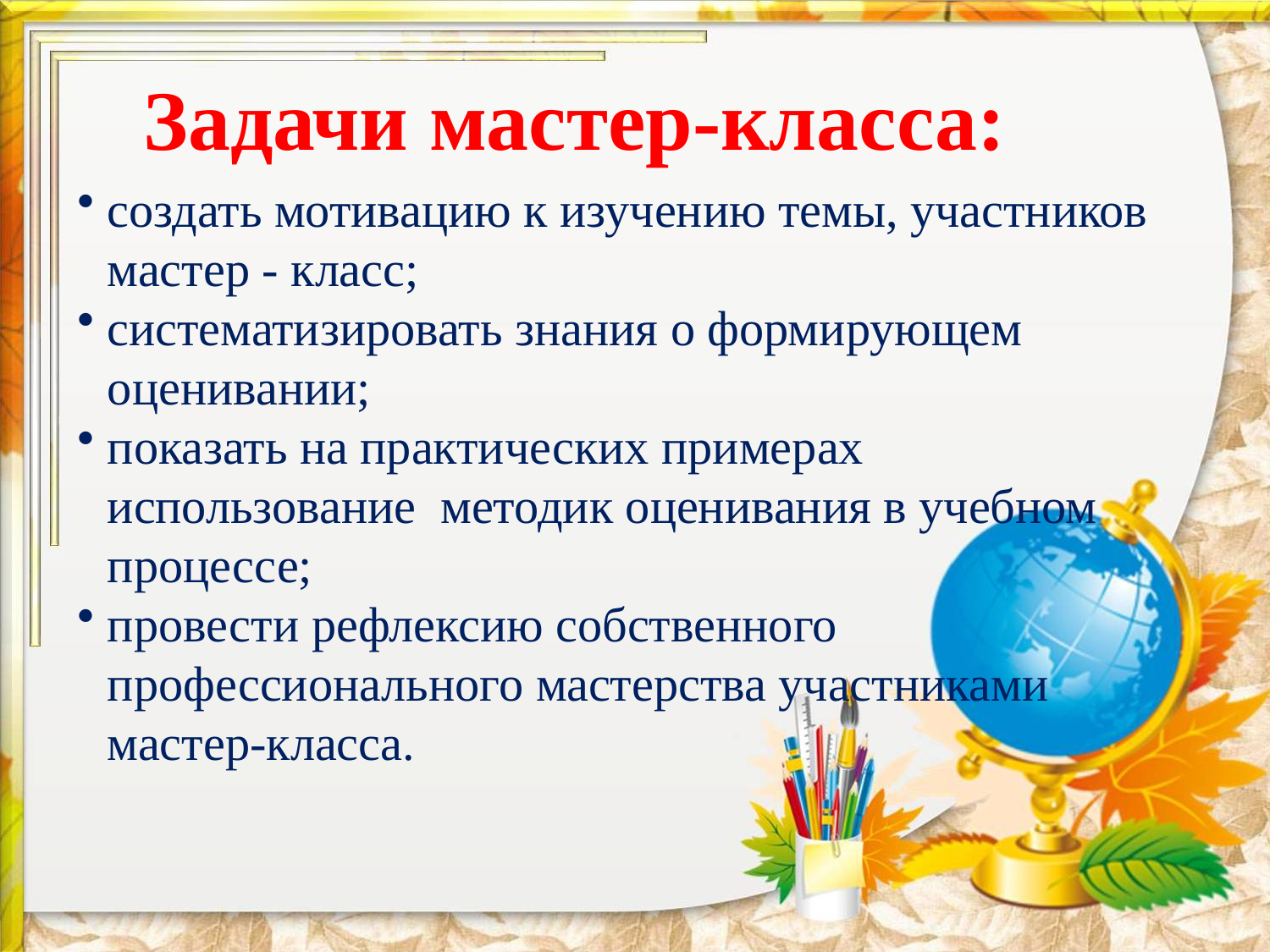

Задачи мастер-класса:

создать мотивацию к изучению темы, участников мастер - класс;
систематизировать знания о формирующем оценивании;
показать на практических примерах использование  методик оценивания в учебном процессе;
провести рефлексию собственного профессионального мастерства участниками мастер-класса.